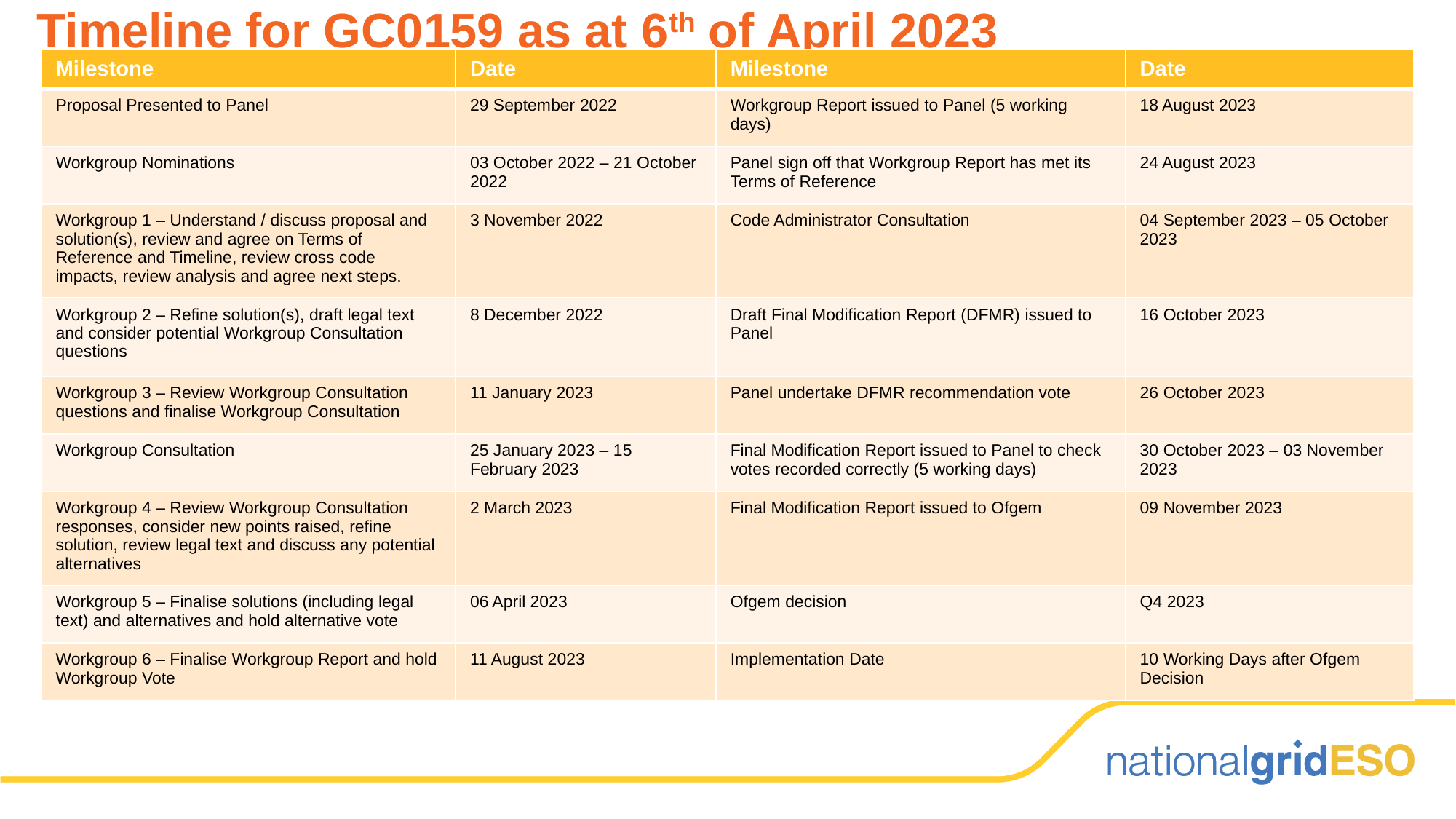

# Timeline for GC0159 as at 6th of April 2023
| Milestone | Date | Milestone | Date |
| --- | --- | --- | --- |
| Proposal Presented to Panel | 29 September 2022 | Workgroup Report issued to Panel (5 working days) | 18 August 2023 |
| Workgroup Nominations | 03 October 2022 – 21 October 2022 | Panel sign off that Workgroup Report has met its Terms of Reference | 24 August 2023 |
| Workgroup 1 – Understand / discuss proposal and solution(s), review and agree on Terms of Reference and Timeline, review cross code impacts, review analysis and agree next steps. | 3 November 2022 | Code Administrator Consultation | 04 September 2023 – 05 October 2023 |
| Workgroup 2 – Refine solution(s), draft legal text and consider potential Workgroup Consultation questions | 8 December 2022 | Draft Final Modification Report (DFMR) issued to Panel | 16 October 2023 |
| Workgroup 3 – Review Workgroup Consultation questions and finalise Workgroup Consultation | 11 January 2023 | Panel undertake DFMR recommendation vote | 26 October 2023 |
| Workgroup Consultation | 25 January 2023 – 15 February 2023 | Final Modification Report issued to Panel to check votes recorded correctly (5 working days) | 30 October 2023 – 03 November 2023 |
| Workgroup 4 – Review Workgroup Consultation responses, consider new points raised, refine solution, review legal text and discuss any potential alternatives | 2 March 2023 | Final Modification Report issued to Ofgem | 09 November 2023 |
| Workgroup 5 – Finalise solutions (including legal text) and alternatives and hold alternative vote | 06 April 2023 | Ofgem decision | Q4 2023 |
| Workgroup 6 – Finalise Workgroup Report and hold Workgroup Vote | 11 August 2023 | Implementation Date | 10 Working Days after Ofgem Decision |